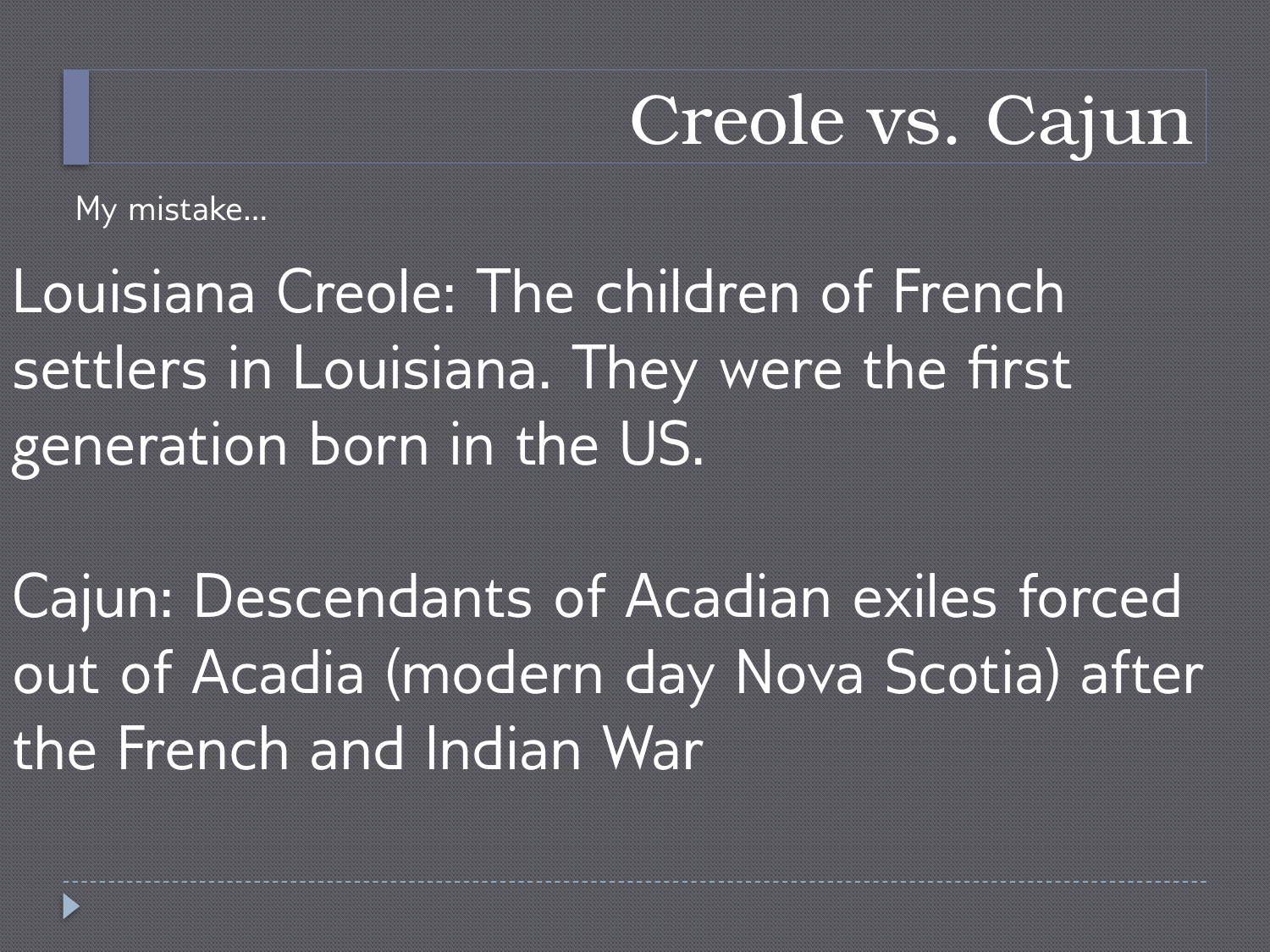

# Creole vs. Cajun
My mistake…
Louisiana Creole: The children of French settlers in Louisiana. They were the first generation born in the US.

Cajun: Descendants of Acadian exiles forced out of Acadia (modern day Nova Scotia) after the French and Indian War